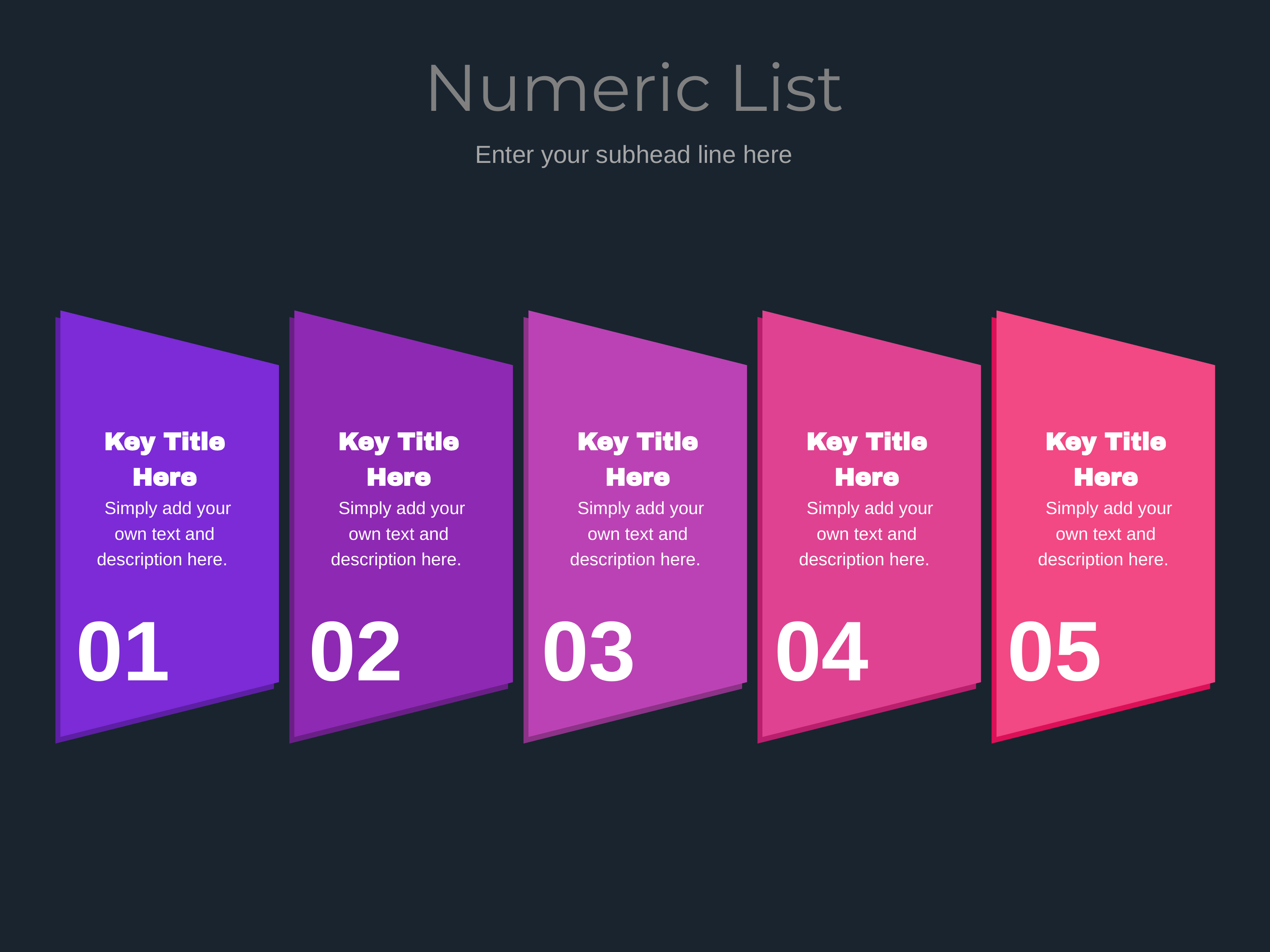

# Numeric List
Enter your subhead line here

Key Title Here
 Simply add your own text and description here.
Key Title Here
 Simply add your own text and description here.
Key Title Here
 Simply add your own text and description here.
Key Title Here
 Simply add your own text and description here.
Key Title Here
 Simply add your own text and description here.
01
02
03
04
05